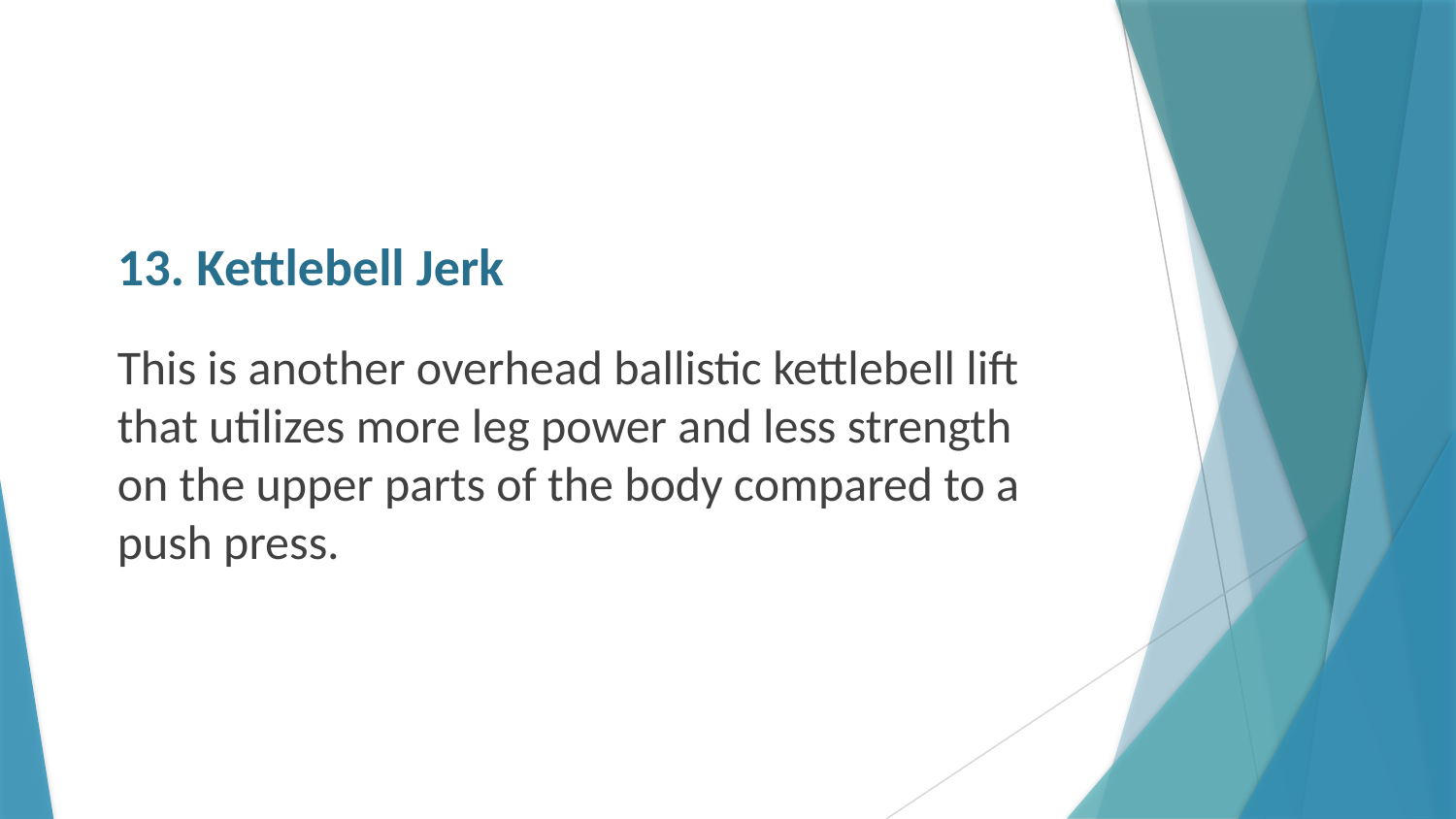

# 13. Kettlebell Jerk
This is another overhead ballistic kettlebell lift that utilizes more leg power and less strength on the upper parts of the body compared to a push press.